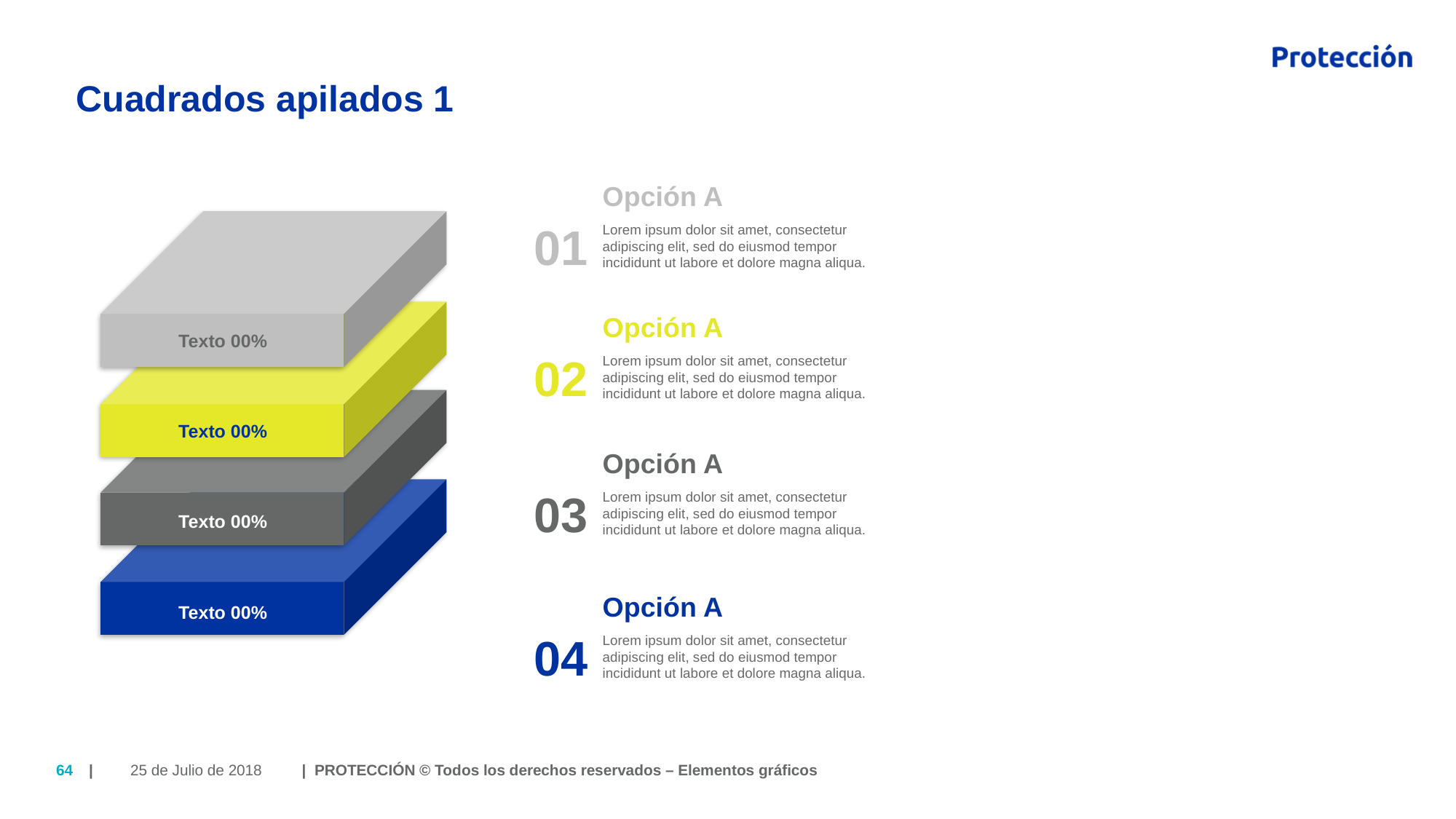

# Cuadrados apilados 1
Opción A

01
Lorem ipsum dolor sit amet, consectetur adipiscing elit, sed do eiusmod tempor incididunt ut labore et dolore magna aliqua.

Opción A
Texto 00%
02
Lorem ipsum dolor sit amet, consectetur adipiscing elit, sed do eiusmod tempor incididunt ut labore et dolore magna aliqua.

Texto 00%
Opción A

03
Lorem ipsum dolor sit amet, consectetur adipiscing elit, sed do eiusmod tempor incididunt ut labore et dolore magna aliqua.
Texto 00%
Opción A
Texto 00%
04
Lorem ipsum dolor sit amet, consectetur adipiscing elit, sed do eiusmod tempor incididunt ut labore et dolore magna aliqua.
25 de Julio de 2018
64
|                                                  |  PROTECCIÓN © Todos los derechos reservados – Elementos gráficos